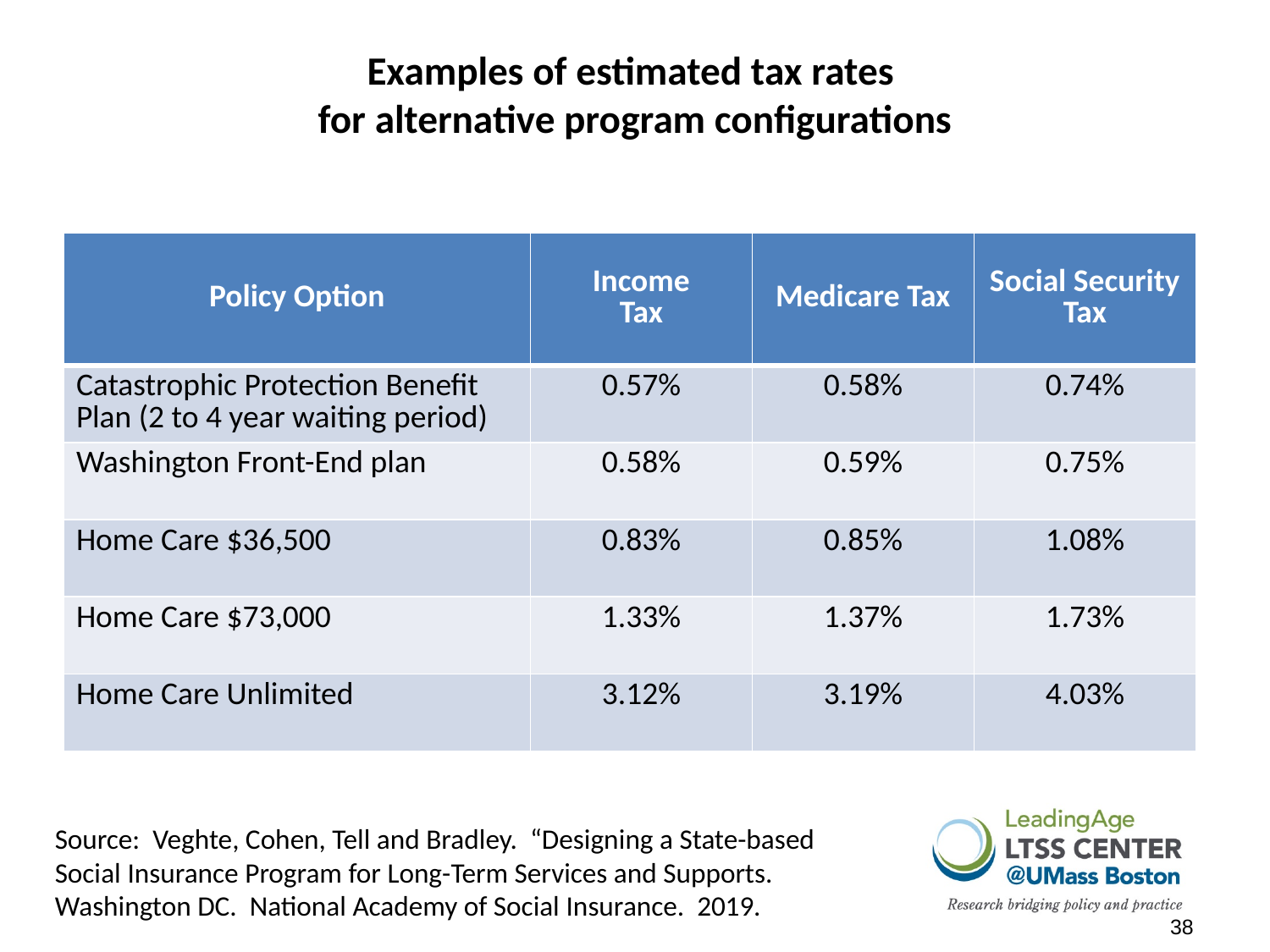

# Examples of estimated tax rates for alternative program configurations
| Policy Option | Income Tax | Medicare Tax | Social Security Tax |
| --- | --- | --- | --- |
| Catastrophic Protection Benefit Plan (2 to 4 year waiting period) | 0.57% | 0.58% | 0.74% |
| Washington Front-End plan | 0.58% | 0.59% | 0.75% |
| Home Care $36,500 | 0.83% | 0.85% | 1.08% |
| Home Care $73,000 | 1.33% | 1.37% | 1.73% |
| Home Care Unlimited | 3.12% | 3.19% | 4.03% |
Source:  Veghte, Cohen, Tell and Bradley.  “Designing a State-based Social Insurance Program for Long-Term Services and Supports.  Washington DC.  National Academy of Social Insurance.  2019.
38